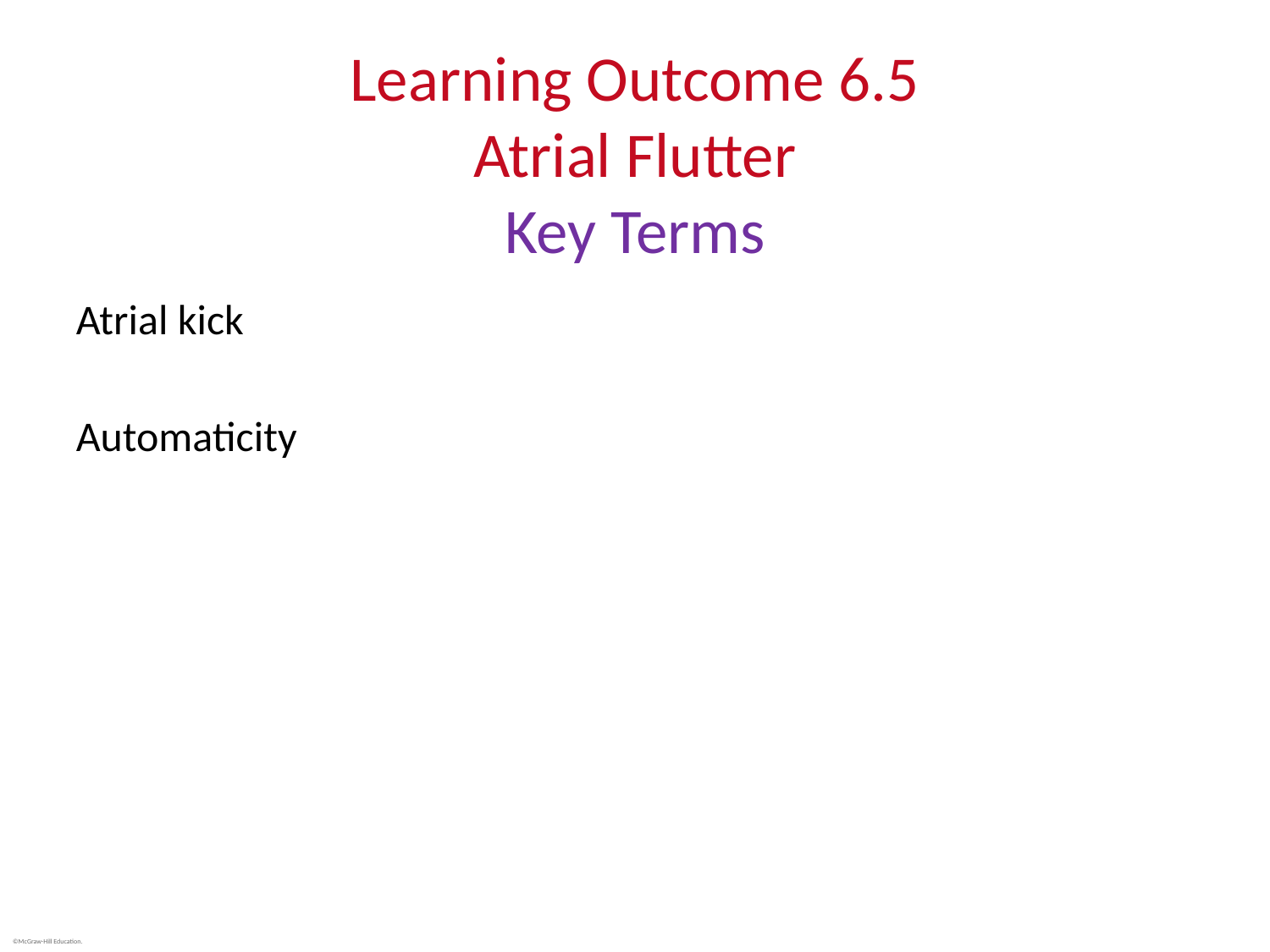

# Learning Outcome 6.5 Atrial Flutter Key Terms
Atrial kick
Automaticity